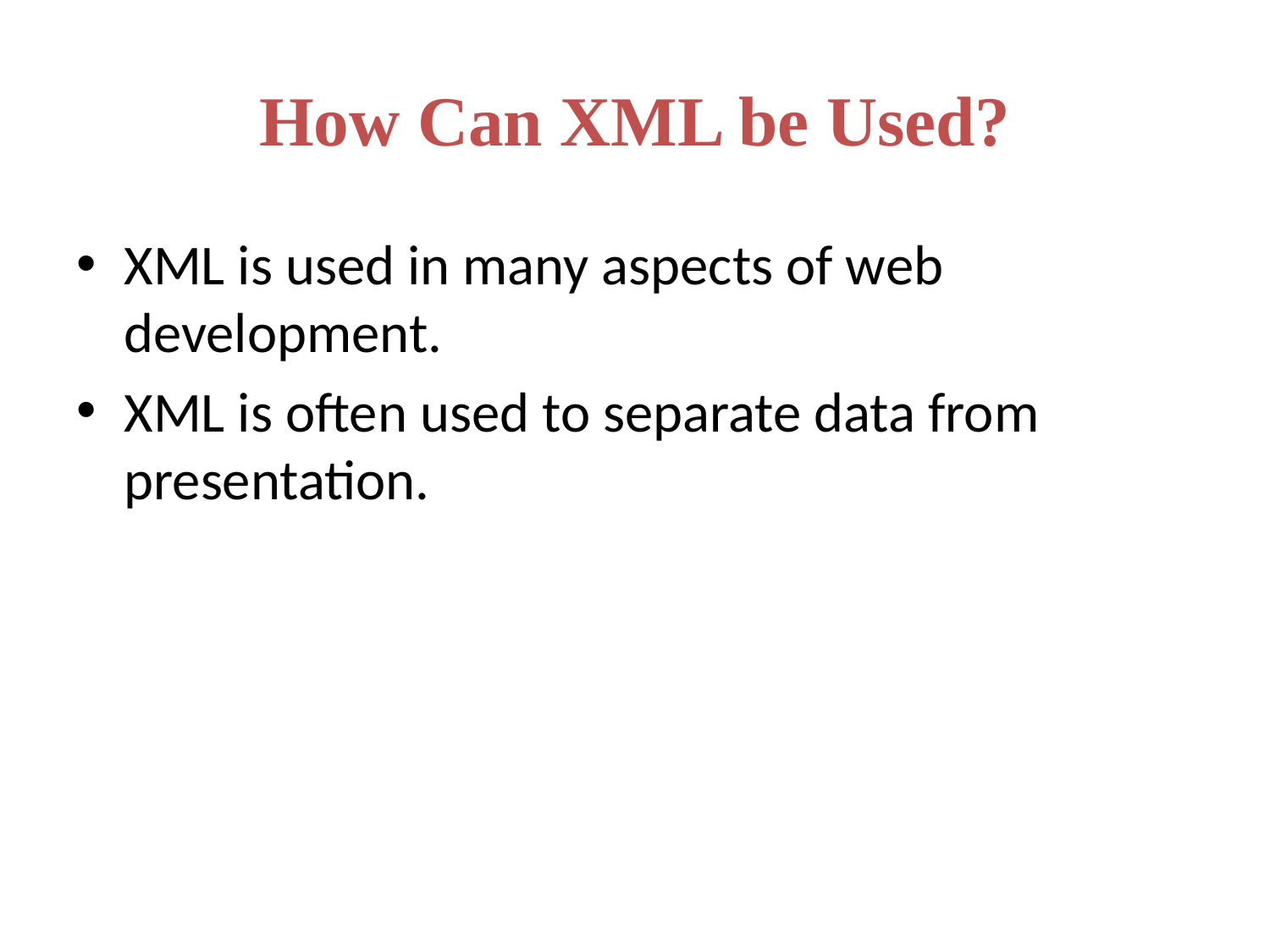

# How Can XML be Used?
XML is used in many aspects of web development.
XML is often used to separate data from presentation.